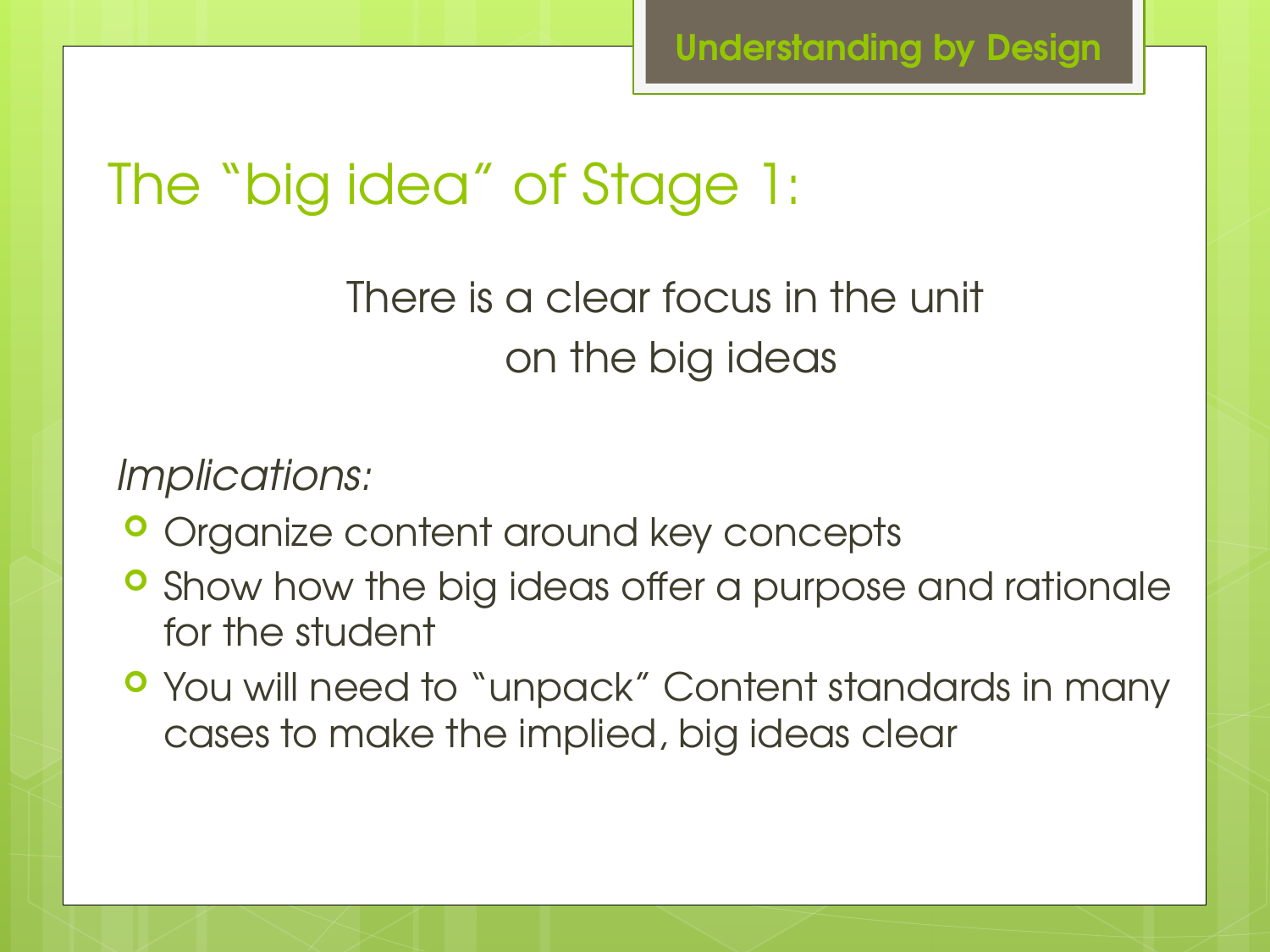

# The “big idea” of Stage 1:
There is a clear focus in the unit
on the big ideas

Implications:
Organize content around key concepts
Show how the big ideas offer a purpose and rationale for the student
You will need to “unpack” Content standards in many cases to make the implied, big ideas clear